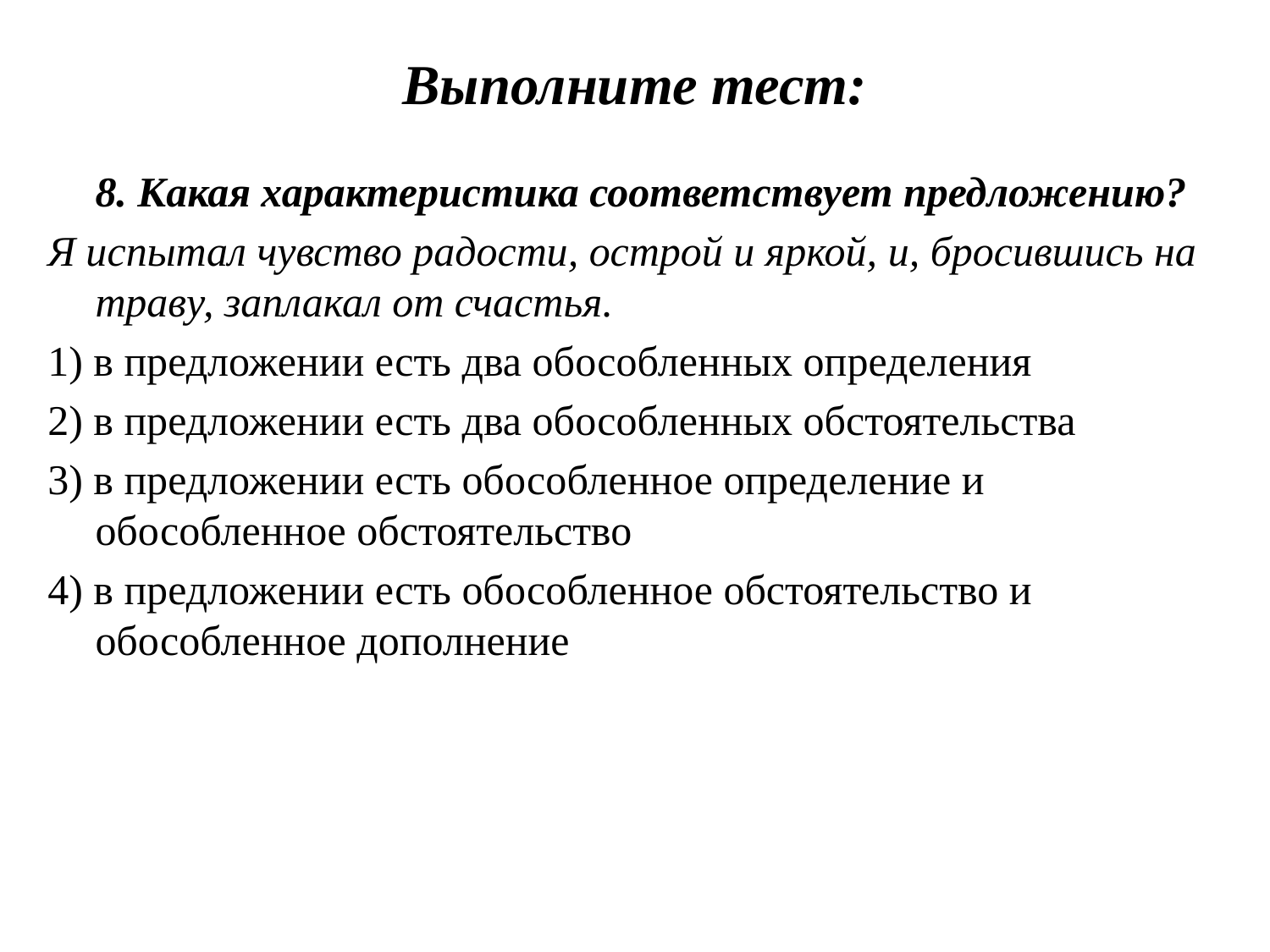

# Выполните тест:
8. Какая характеристика соответствует предложению?
Я испытал чувство радости, острой и яркой, и, бросившись на траву, заплакал от счастья.
1) в предложении есть два обособленных определения
2) в предложении есть два обособленных обстоятельства
3) в предложении есть обособленное определение и обособленное обстоятельство
4) в предложении есть обособленное обстоятельство и обособленное дополнение